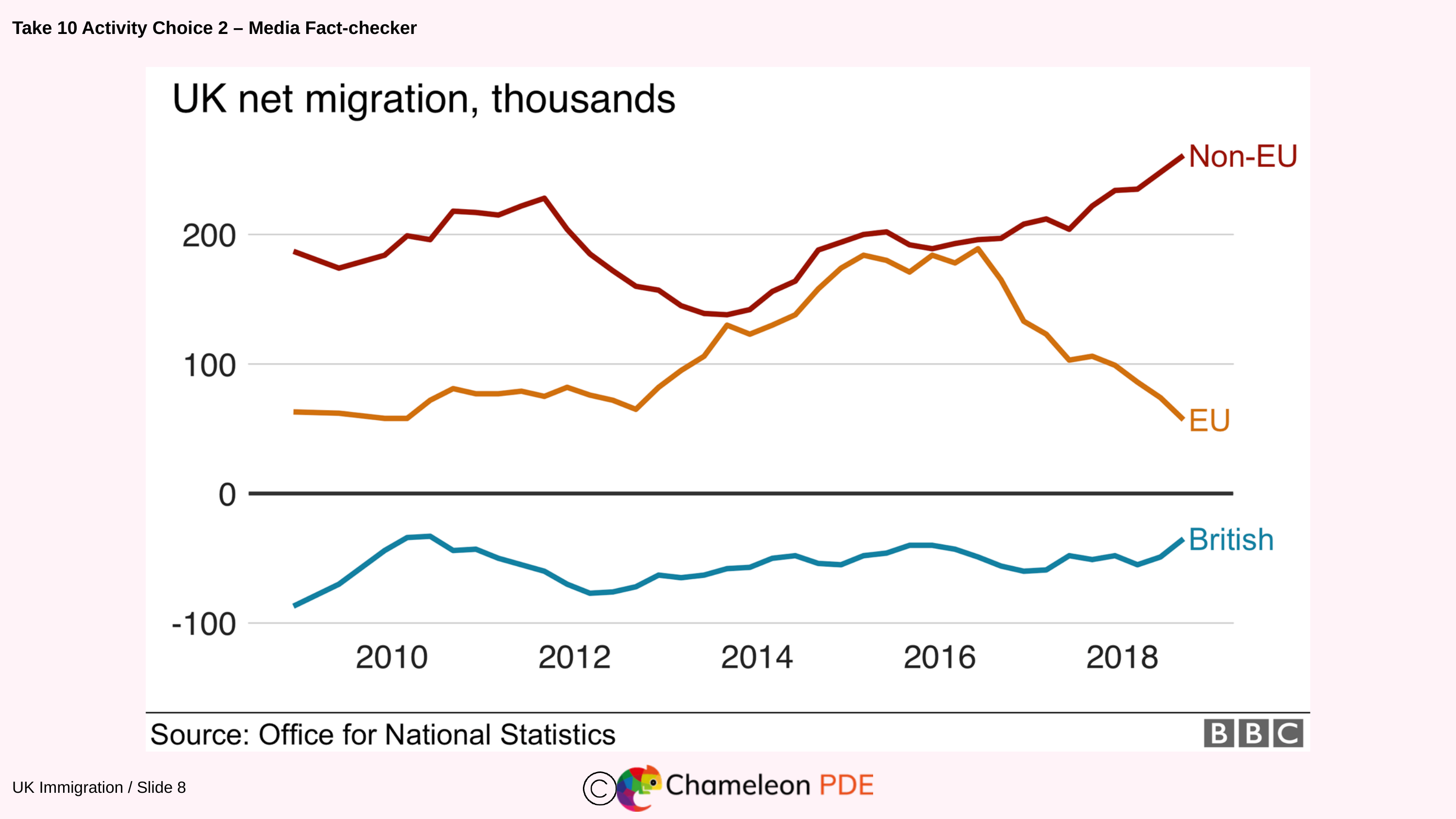

Take 10 Activity Choice 2 – Media Fact-checker

UK Immigration / Slide 8